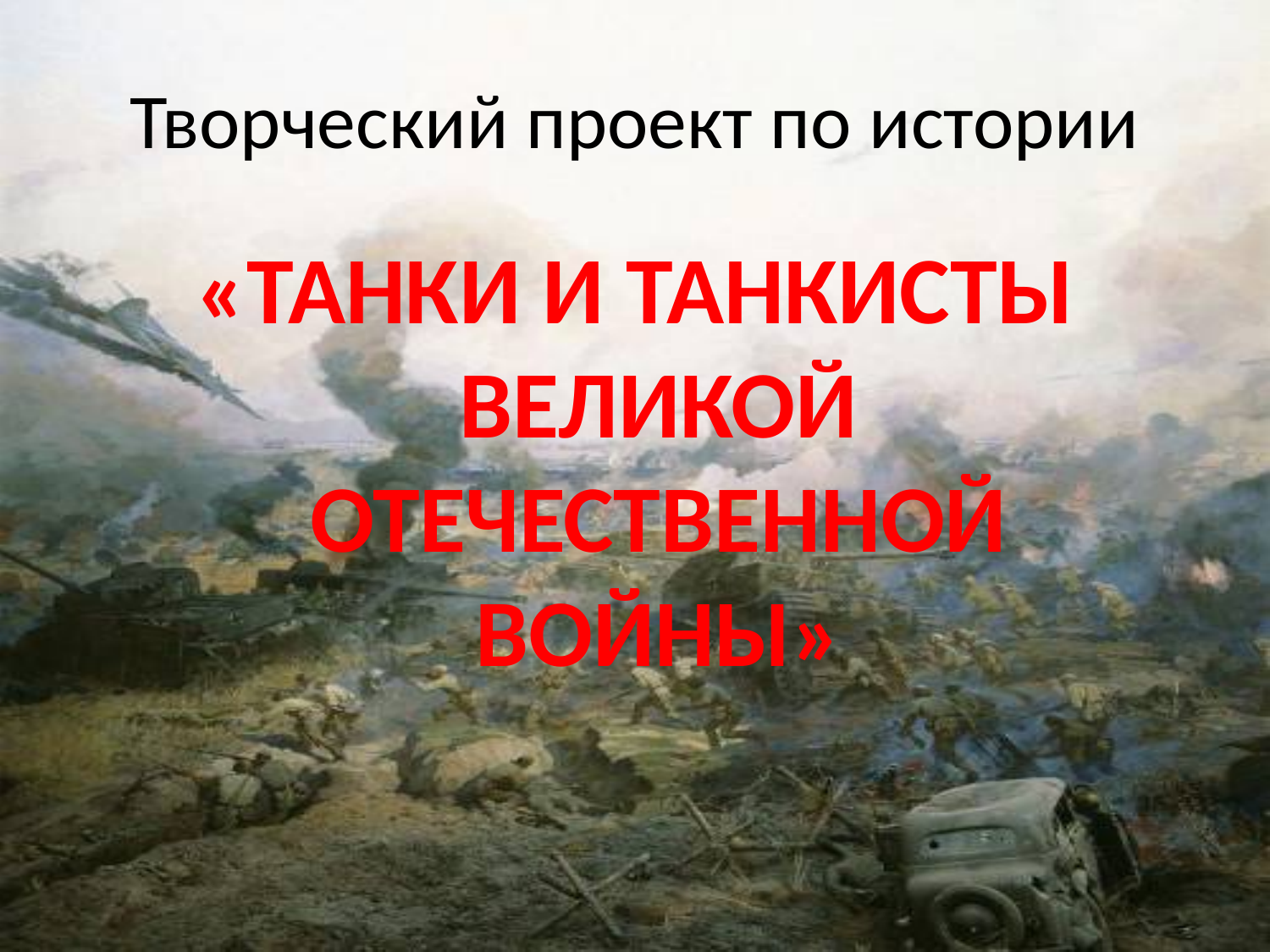

# Творческий проект по истории
«ТАНКИ И ТАНКИСТЫ ВЕЛИКОЙ ОТЕЧЕСТВЕННОЙ ВОЙНЫ»